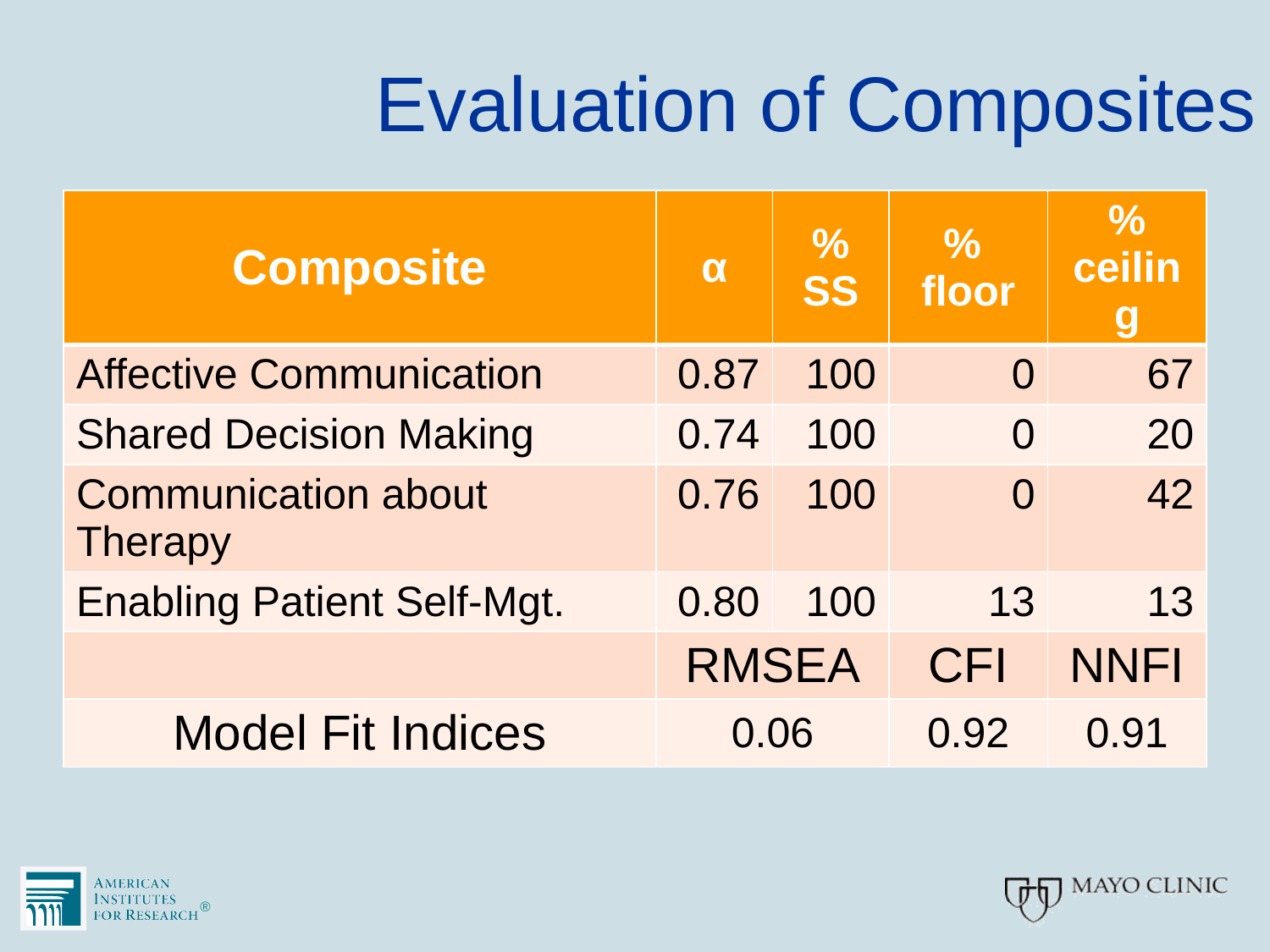

# Evaluation of Composites
| Composite | α | % SS | % floor | % ceiling |
| --- | --- | --- | --- | --- |
| Affective Communication | 0.87 | 100 | 0 | 67 |
| Shared Decision Making | 0.74 | 100 | 0 | 20 |
| Communication about Therapy | 0.76 | 100 | 0 | 42 |
| Enabling Patient Self-Mgt. | 0.80 | 100 | 13 | 13 |
|  | RMSEA |  | CFI | NNFI |
| Model Fit Indices | 0.06 |  | 0.92 | 0.91 |